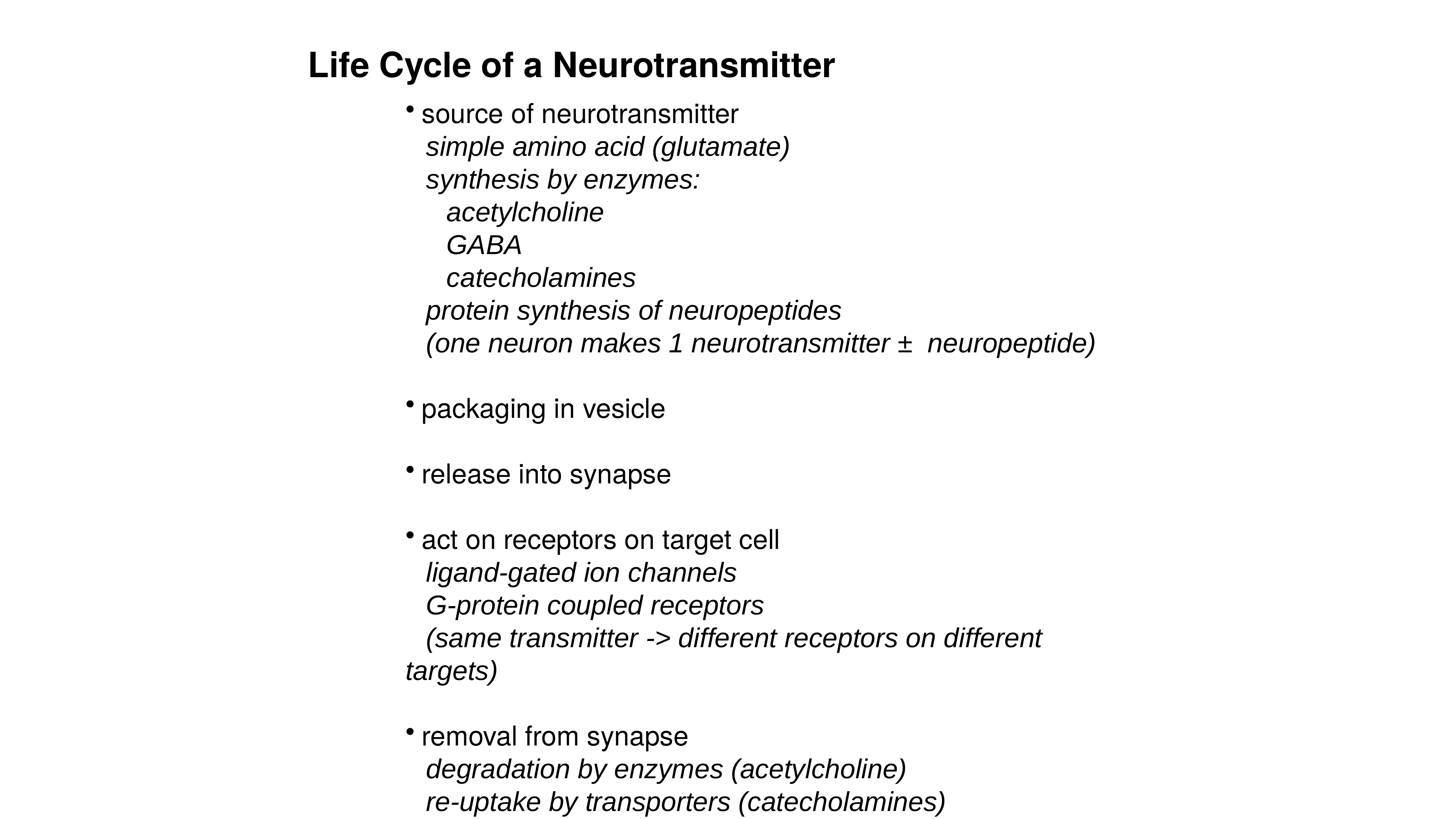

Life Cycle of a Neurotransmitter
source of neurotransmitter
simple amino acid (glutamate)
synthesis by enzymes:
acetylcholine
GABA
catecholamines
protein synthesis of neuropeptides
(one neuron makes 1 neurotransmitter ±  neuropeptide)

packaging in vesicle

release into synapse

act on receptors on target cell
ligand-gated ion channels
G-protein coupled receptors
(same transmitter -> different receptors on different targets)

removal from synapse
degradation by enzymes (acetylcholine)
re-uptake by transporters (catecholamines)